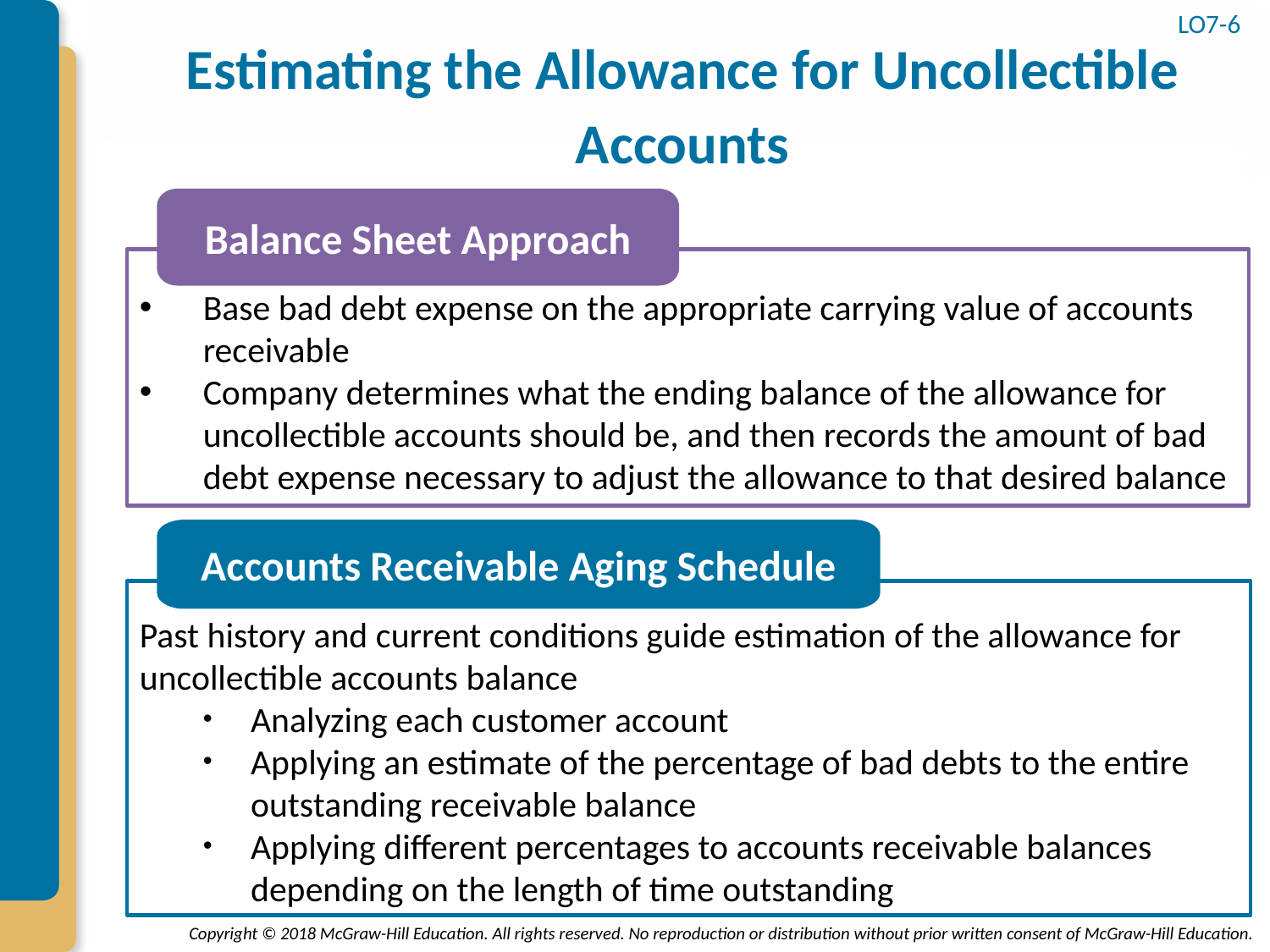

# Estimating the Allowance for Uncollectible Accounts
LO7-6
Balance Sheet Approach

Base bad debt expense on the appropriate carrying value of accounts receivable
Company determines what the ending balance of the allowance for uncollectible accounts should be, and then records the amount of bad debt expense necessary to adjust the allowance to that desired balance
Accounts Receivable Aging Schedule

Past history and current conditions guide estimation of the allowance for uncollectible accounts balance
Analyzing each customer account
Applying an estimate of the percentage of bad debts to the entire outstanding receivable balance
Applying different percentages to accounts receivable balances depending on the length of time outstanding